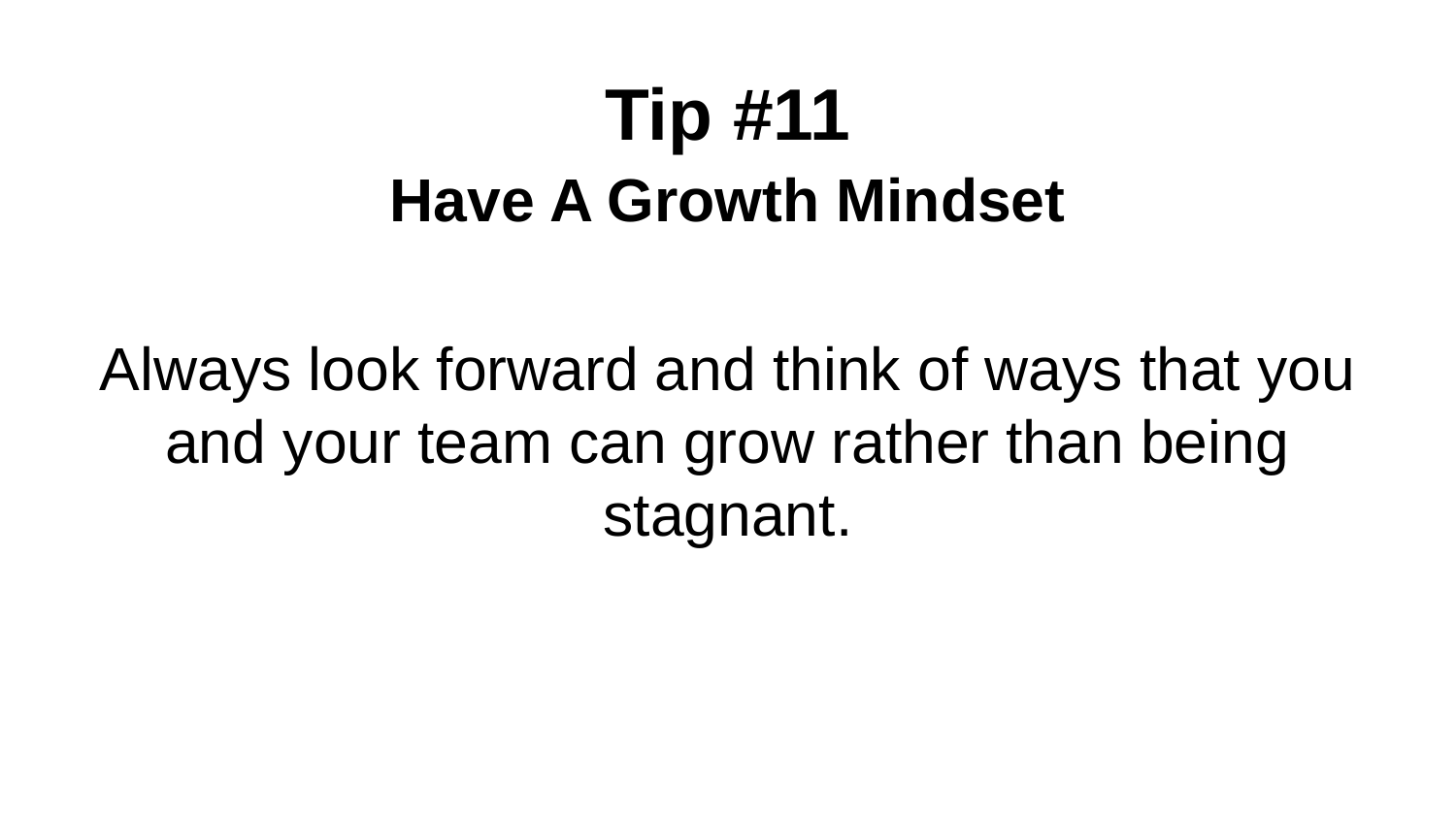

# Tip #11

Have A Growth Mindset

Always look forward and think of ways that you and your team can grow rather than being stagnant.